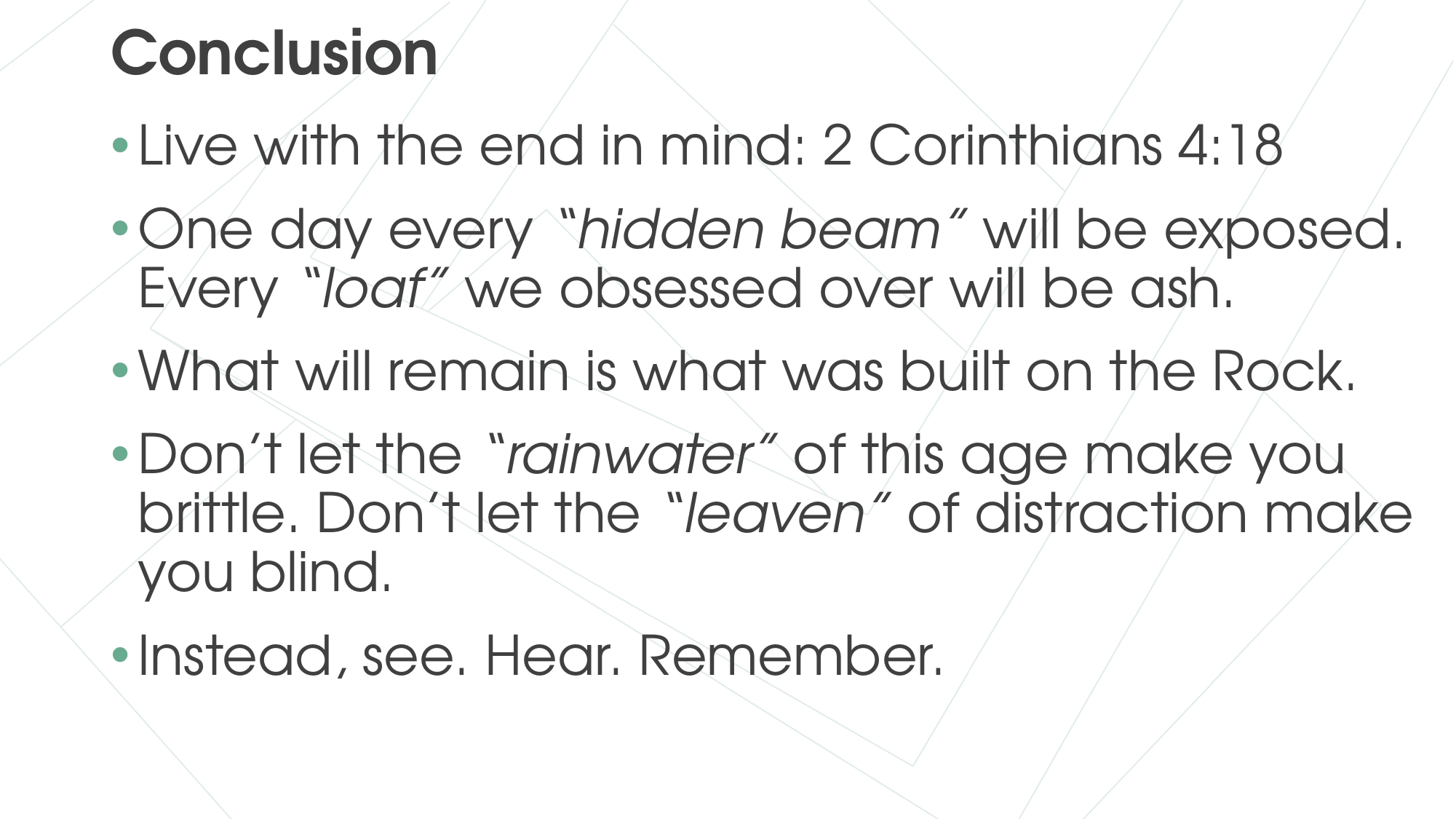

# Conclusion
Live with the end in mind: 2 Corinthians 4:18
One day every “hidden beam” will be exposed. Every “loaf” we obsessed over will be ash.
What will remain is what was built on the Rock.
Don’t let the “rainwater” of this age make you brittle. Don’t let the “leaven” of distraction make you blind.
Instead, see. Hear. Remember.